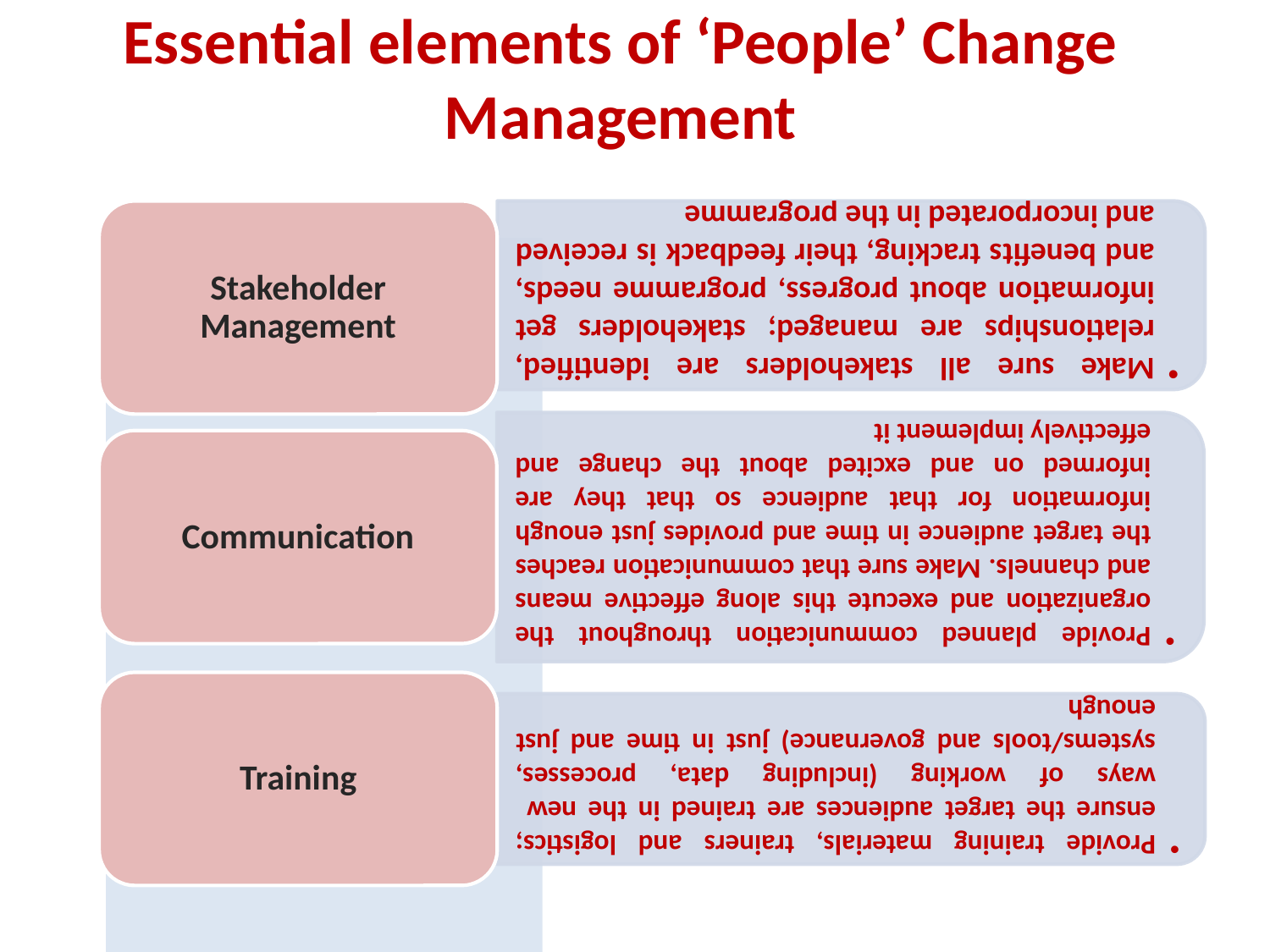

# Essential elements of ‘People’ Change Management
Make sure all stakeholders are identified, relationships are managed; stakeholders get information about progress, programme needs, and benefits tracking, their feedback is received and incorporated in the programme
Stakeholder Management
Provide planned communication throughout the organization and execute this along effective means and channels. Make sure that communication reaches the target audience in time and provides just enough information for that audience so that they are informed on and excited about the change and effectively implement it
Communication
Provide training materials, trainers and logistics; ensure the target audiences are trained in the new  ways of working (including data, processes, systems/tools and governance) just in time and just enough
Training
Change Management